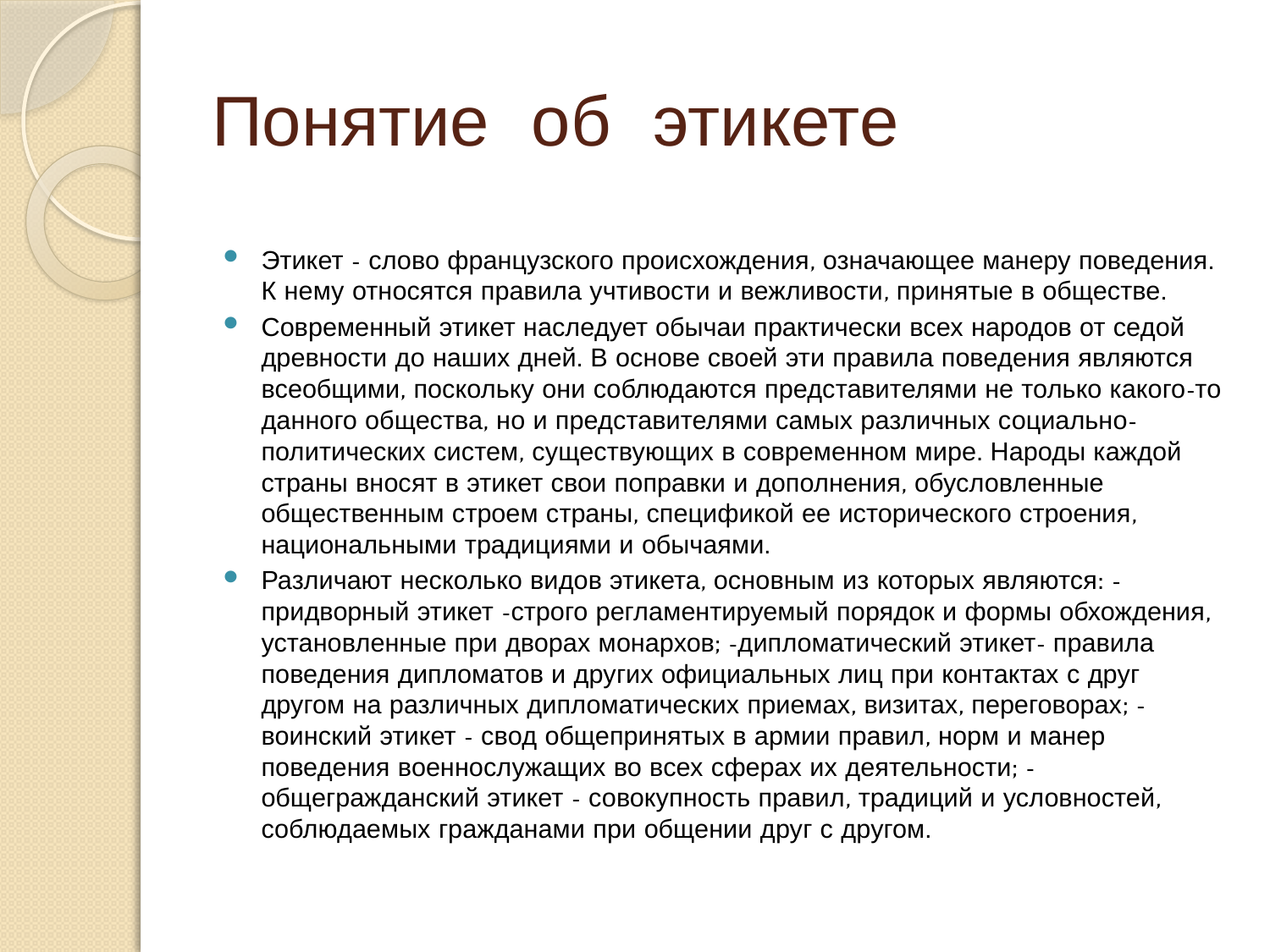

# Понятие  об  этикете

Этикет - слово французского происхождения, означающее манеру поведения. К нему относятся правила учтивости и вежливости, принятые в обществе.
Современный этикет наследует обычаи практически всех народов от седой древности до наших дней. В основе своей эти правила поведения являются всеобщими, поскольку они соблюдаются представителями не только какого-то данного общества, но и представителями самых различных социально-политических систем, существующих в современном мире. Народы каждой страны вносят в этикет свои поправки и дополнения, обусловленные общественным строем страны, спецификой ее исторического строения, национальными традициями и обычаями.
Различают несколько видов этикета, основным из которых являются: -придворный этикет -строго регламентируемый порядок и формы обхождения, установленные при дворах монархов; -дипломатический этикет- правила поведения дипломатов и других официальных лиц при контактах с друг другом на различных дипломатических приемах, визитах, переговорах; -воинский этикет - свод общепринятых в армии правил, норм и манер поведения военнослужащих во всех сферах их деятельности; -общегражданский этикет - совокупность правил, традиций и условностей, соблюдаемых гражданами при общении друг с другом.